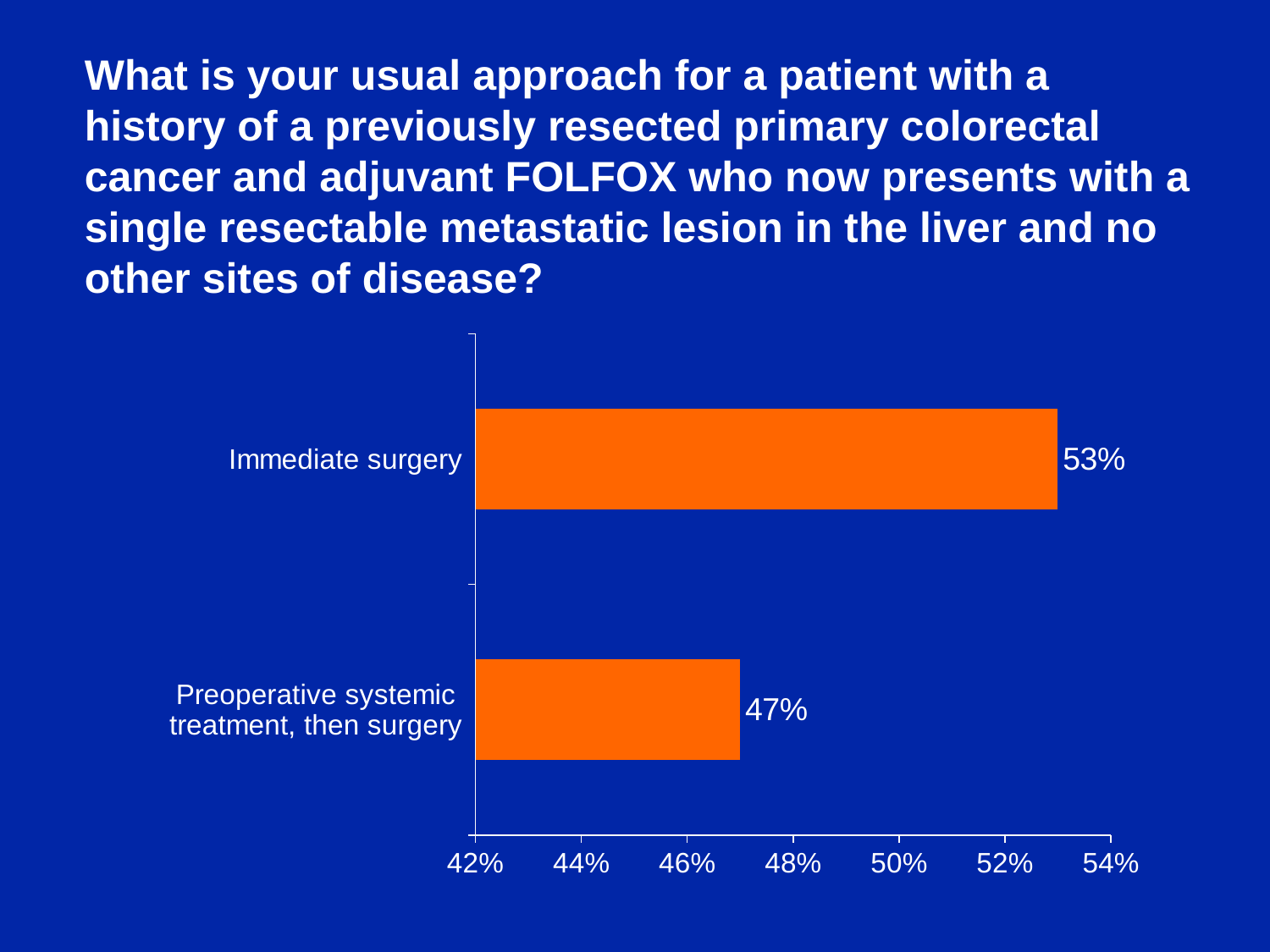

What is your usual approach for a patient with a history of a previously resected primary colorectal cancer and adjuvant FOLFOX who now presents with a single resectable metastatic lesion in the liver and no other sites of disease?

### Chart

| Category | Series 1 |
|---|---|
| Preoperative systemic treatment, then surgery | 0.47 |
| Immediate surgery | 0.53 |